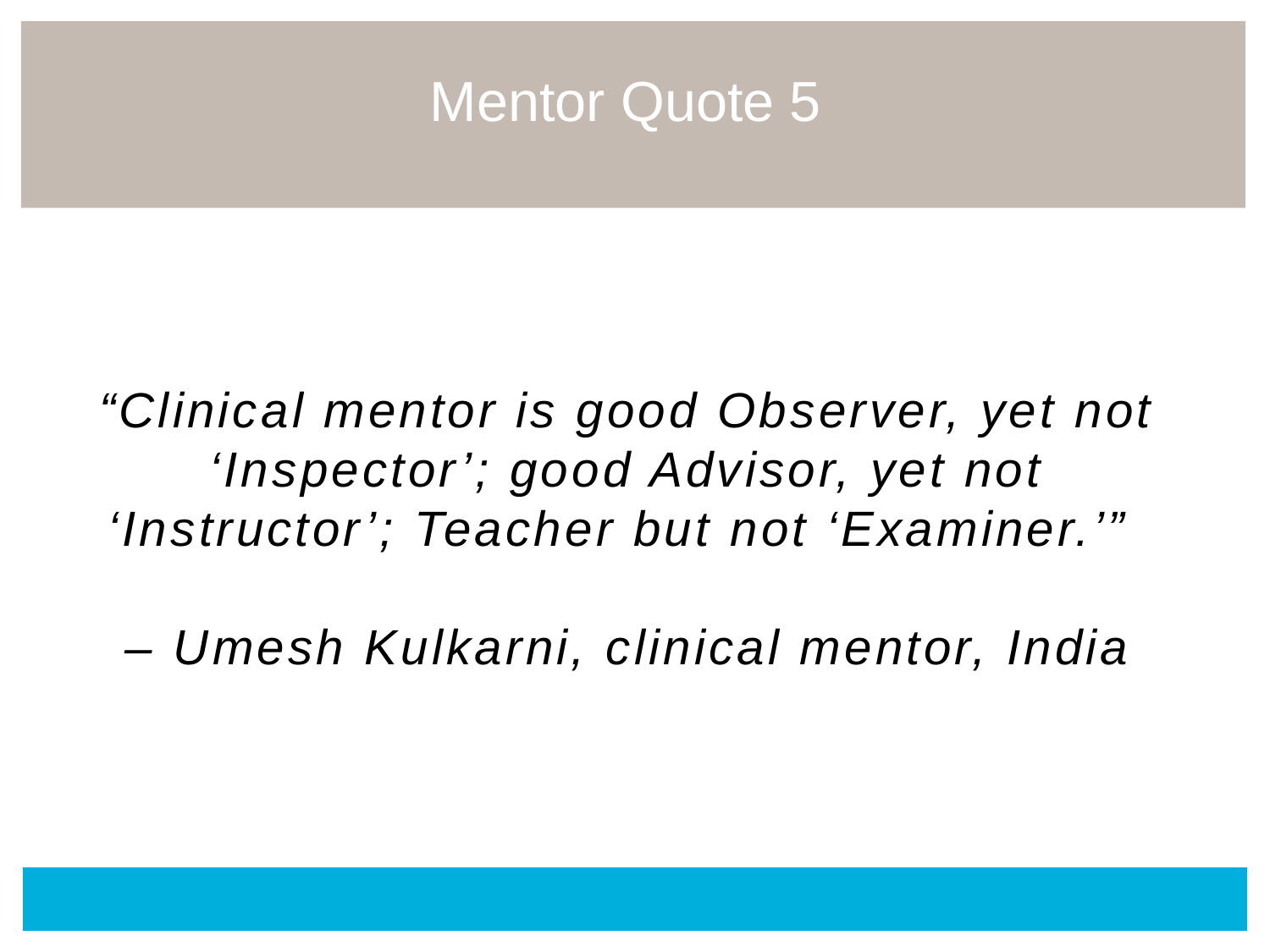

Mentor Quote 5
# “Clinical mentor is good Observer, yet not ‘Inspector’; good Advisor, yet not ‘Instructor’; Teacher but not ‘Examiner.’” – Umesh Kulkarni, clinical mentor, India